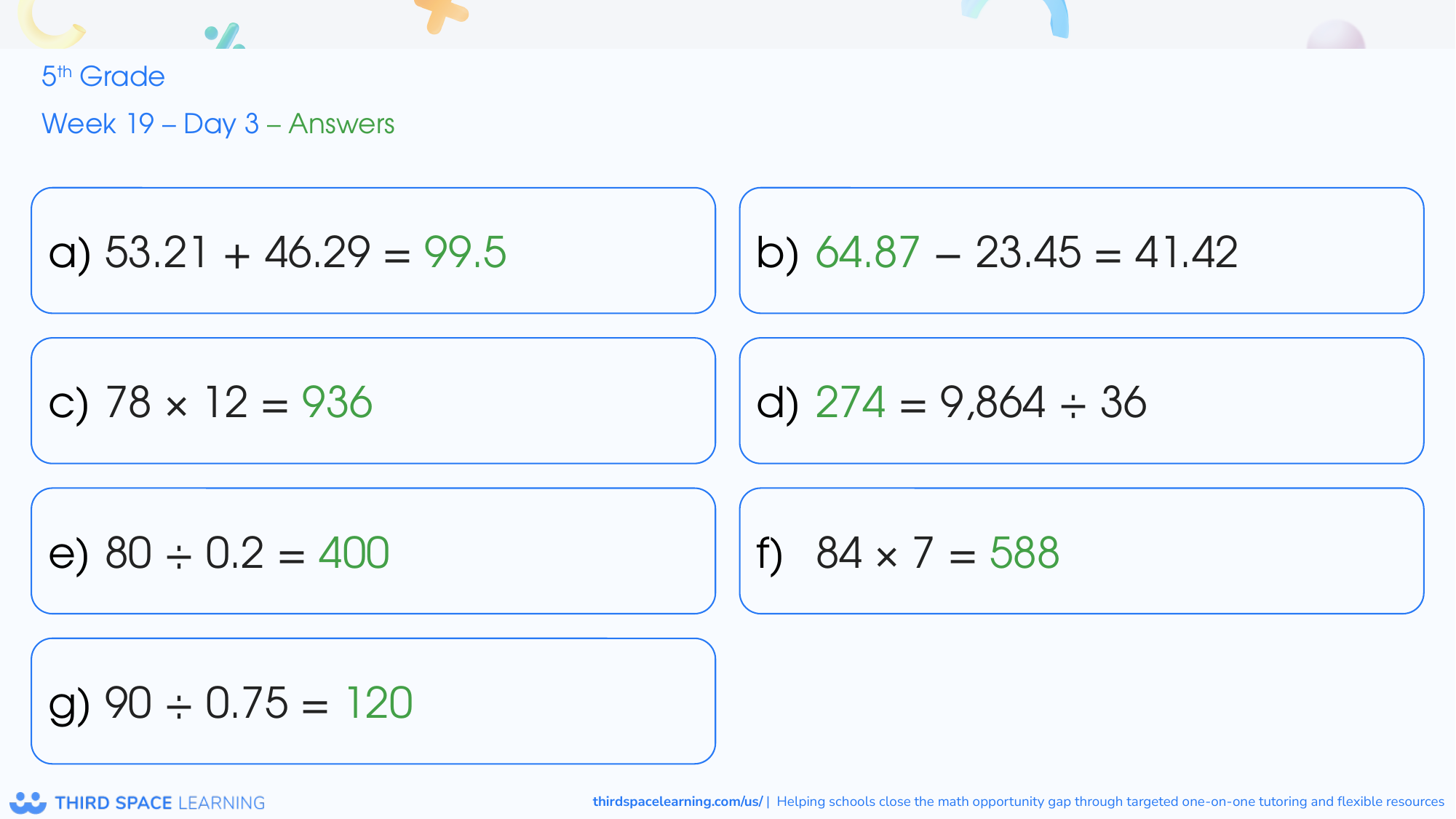

5th Grade
Week 19 – Day 3 – Answers
53.21 + 46.29 = 99.5
64.87 − 23.45 = 41.42
78 × 12 = 936
274 = 9,864 ÷ 36
80 ÷ 0.2 = 400
84 × 7 = 588
90 ÷ 0.75 = 120